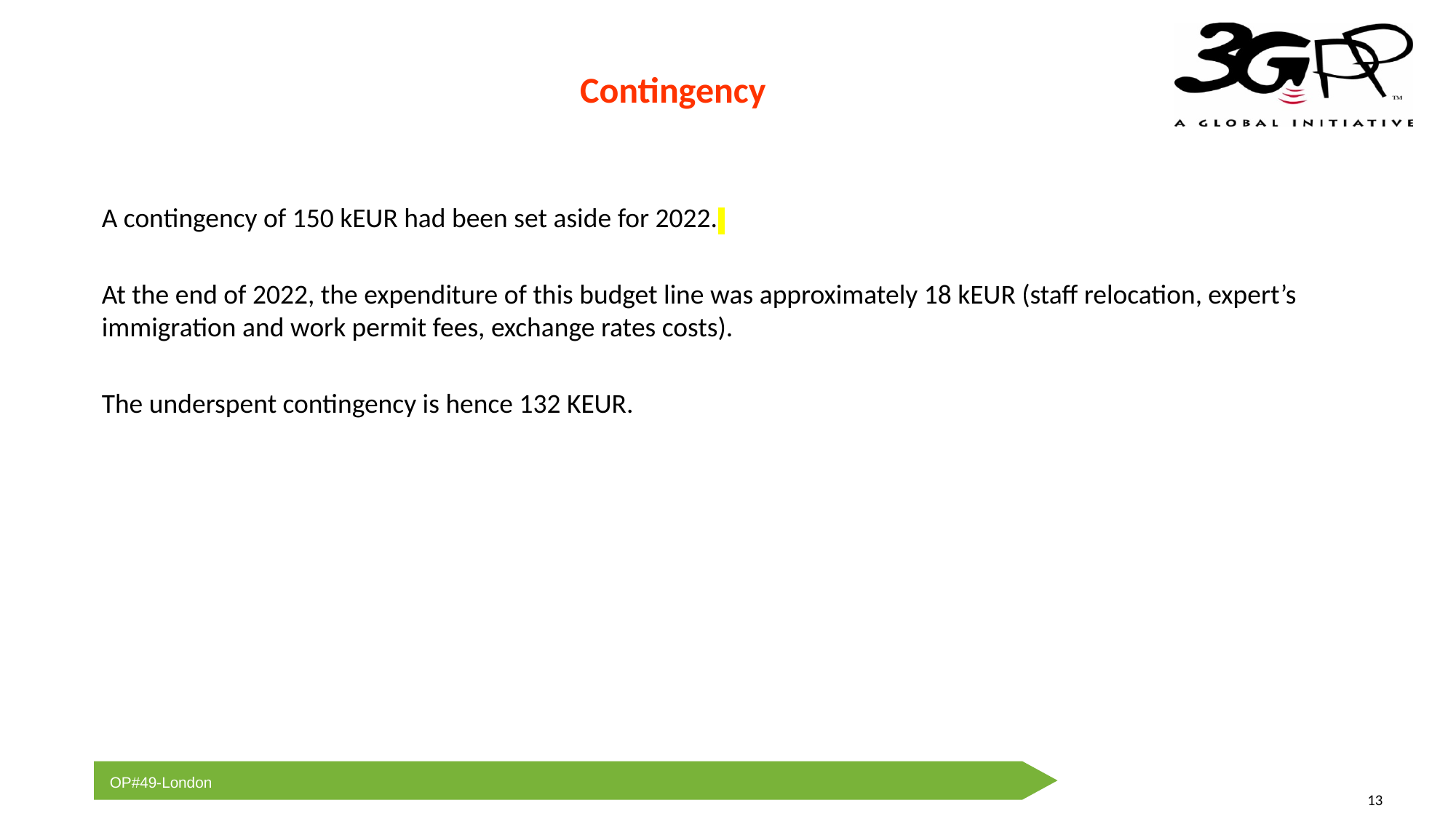

# Contingency

A contingency of 150 kEUR had been set aside for 2022.

At the end of 2022, the expenditure of this budget line was approximately 18 kEUR (staff relocation, expert’s immigration and work permit fees, exchange rates costs).

The underspent contingency is hence 132 KEUR.